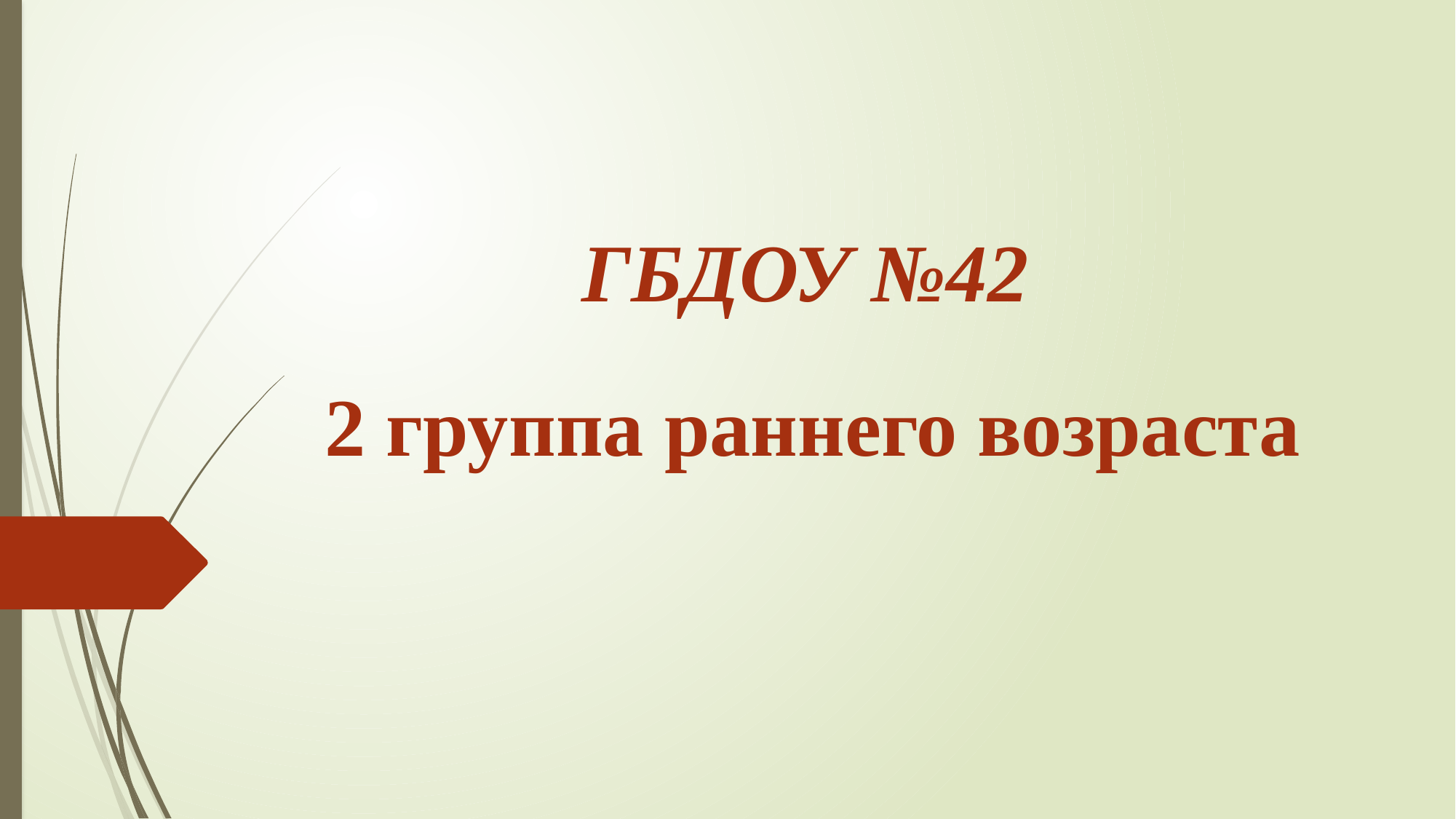

# ГБДОУ №42
2 группа раннего возраста